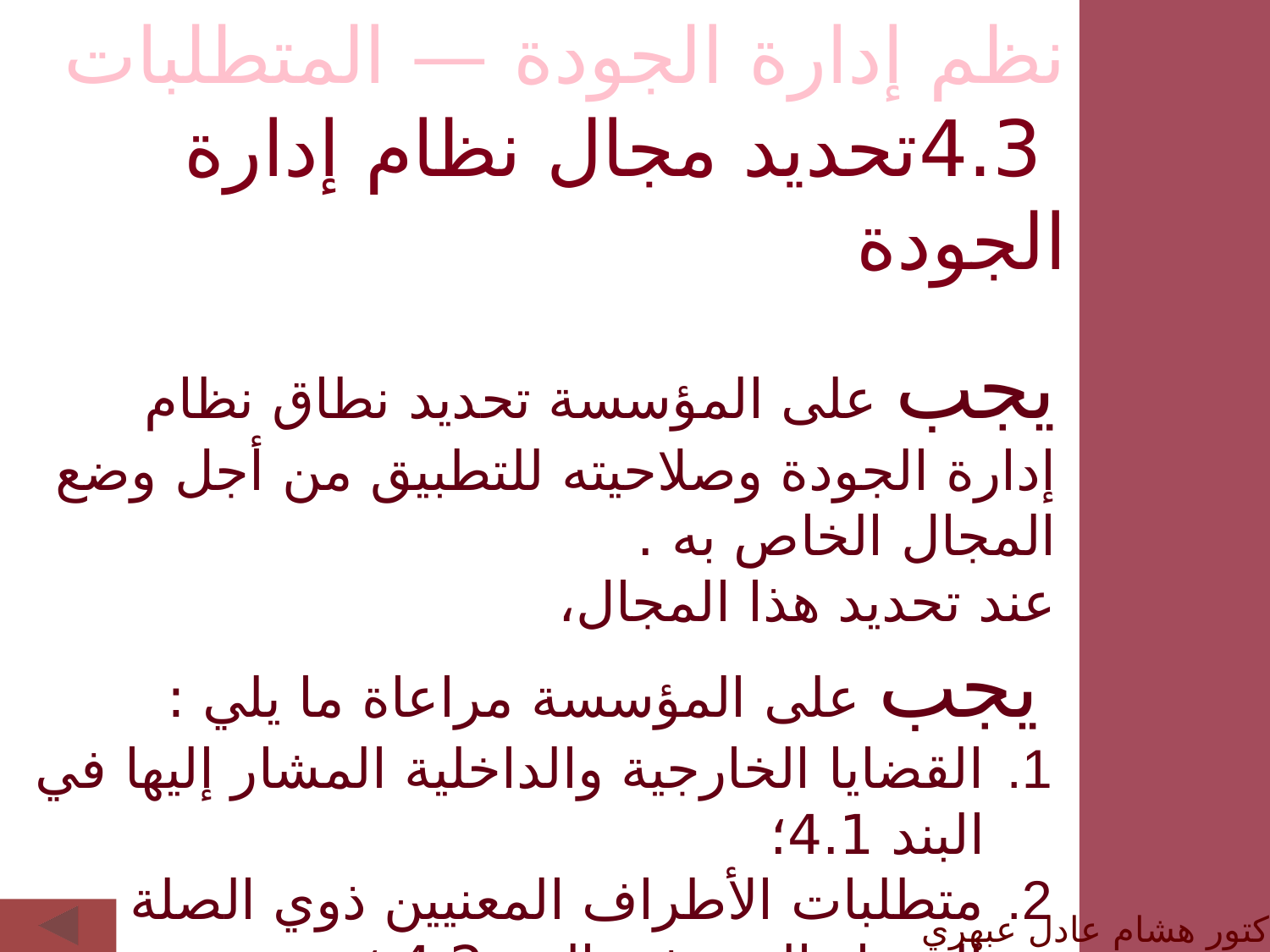

نظم إدارة الجودة — المتطلبات
 4.3تحديد مجال نظام إدارة الجودة

يجب على المؤسسة تحديد نطاق نظام إدارة الجودة وصلاحيته للتطبيق من أجل وضع المجال الخاص به .
عند تحديد هذا المجال،
 يجب على المؤسسة مراعاة ما يلي :
القضايا الخارجية والداخلية المشار إليها في البند 4.1؛
متطلبات الأطراف المعنيين ذوي الصلة المشار إليهم في البند 4.2 ؛
منتجات وخدمات المؤسسة.

الدكتور هشام عادل عبهري